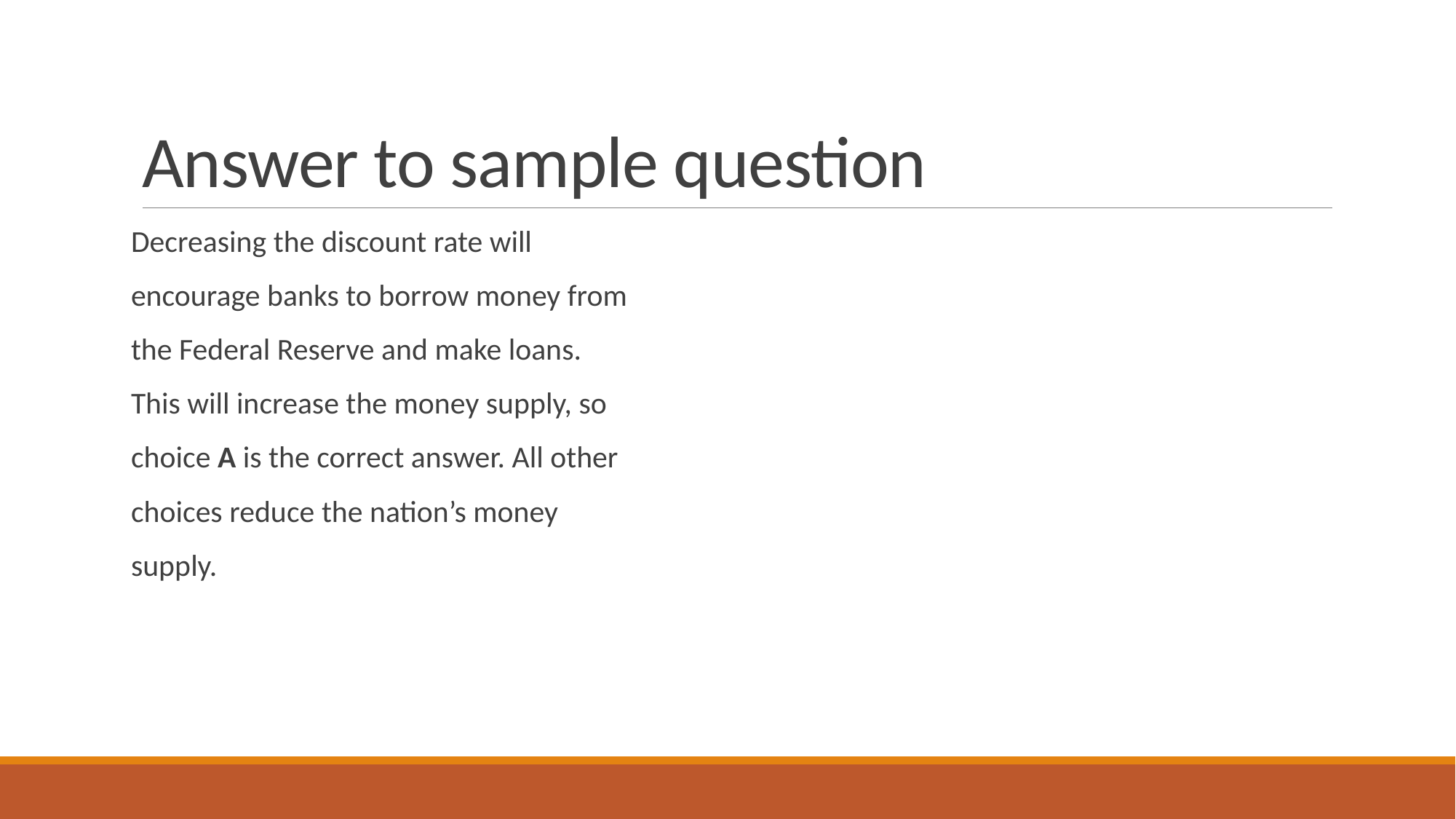

# Answer to sample question
Decreasing the discount rate will
encourage banks to borrow money from
the Federal Reserve and make loans.
This will increase the money supply, so
choice A is the correct answer. All other
choices reduce the nation’s money
supply.